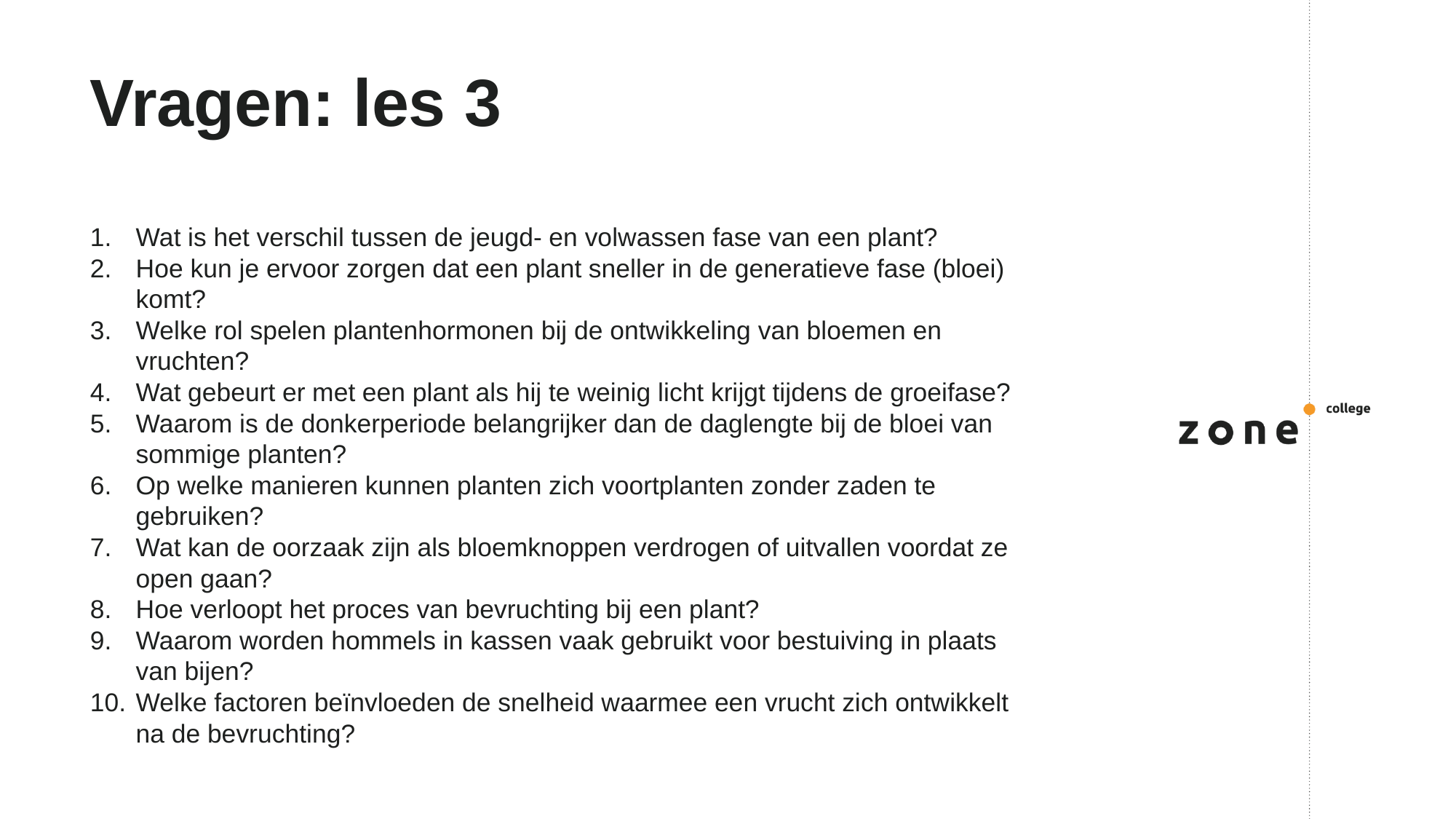

# Vragen: les 3
Wat is het verschil tussen de jeugd- en volwassen fase van een plant?
Hoe kun je ervoor zorgen dat een plant sneller in de generatieve fase (bloei) komt?
Welke rol spelen plantenhormonen bij de ontwikkeling van bloemen en vruchten?
Wat gebeurt er met een plant als hij te weinig licht krijgt tijdens de groeifase?
Waarom is de donkerperiode belangrijker dan de daglengte bij de bloei van sommige planten?
Op welke manieren kunnen planten zich voortplanten zonder zaden te gebruiken?
Wat kan de oorzaak zijn als bloemknoppen verdrogen of uitvallen voordat ze open gaan?
Hoe verloopt het proces van bevruchting bij een plant?
Waarom worden hommels in kassen vaak gebruikt voor bestuiving in plaats van bijen?
Welke factoren beïnvloeden de snelheid waarmee een vrucht zich ontwikkelt na de bevruchting?